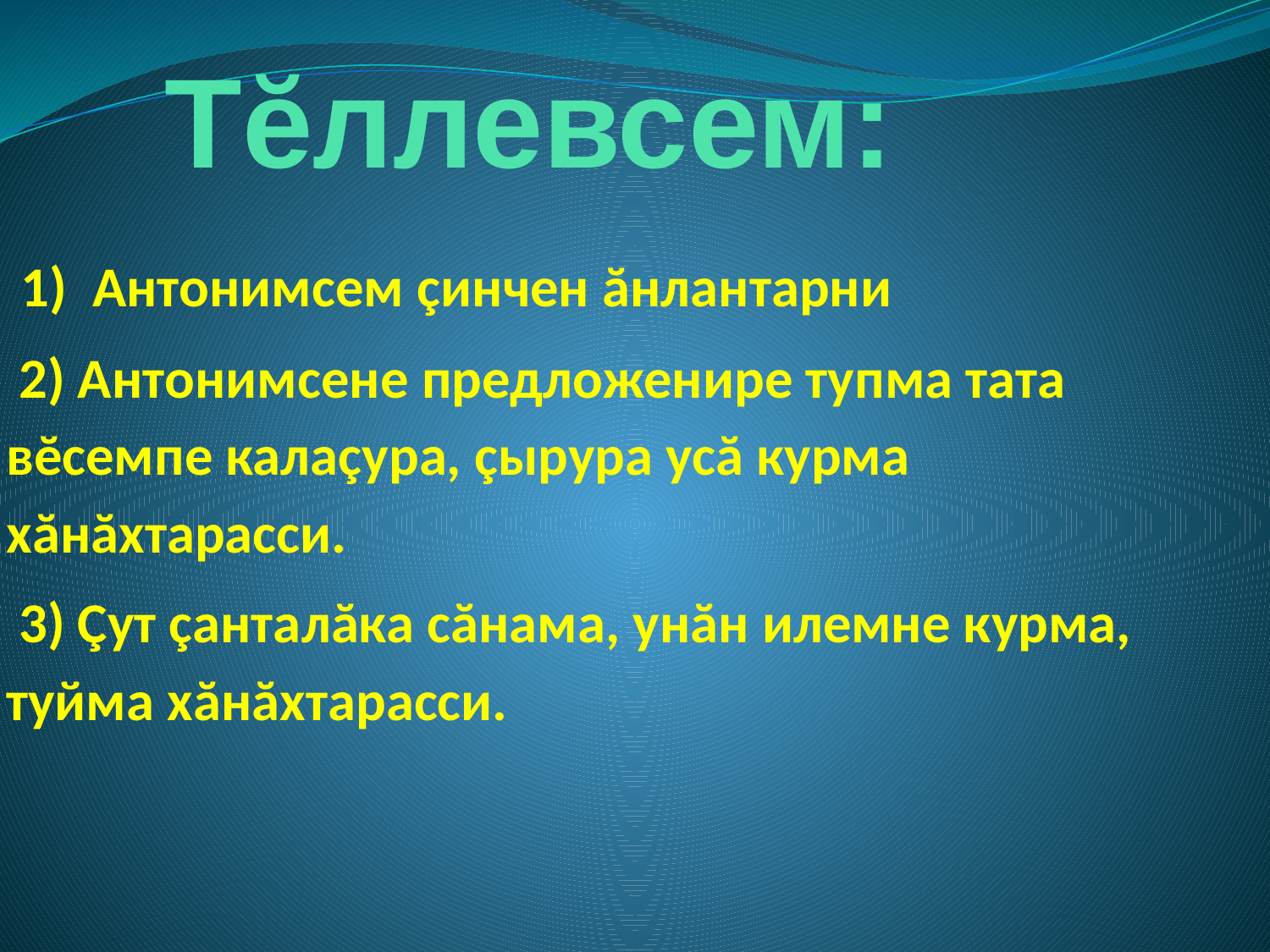

# Тĕллевсем:
 1)  Антонимсем çинчен ăнлантарни
 2) Антонимсене предложенире тупма тата вĕсемпе калаçура, çырура усă курма хăнăхтарасси.
 3) Çут çанталăка сăнама, унăн илемне курма, туйма хăнăхтарасси.